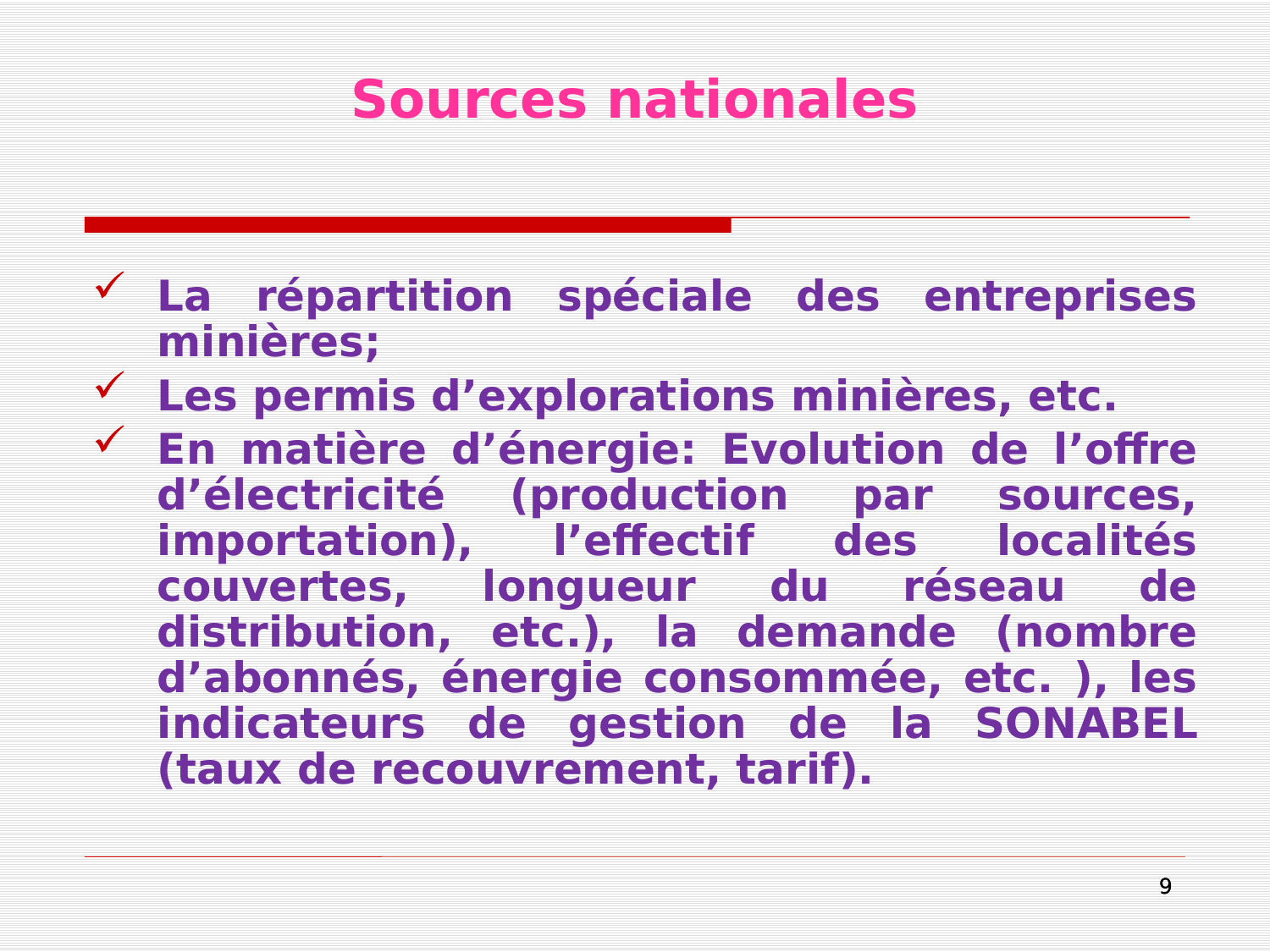

# Sources nationales
La répartition spéciale des entreprises minières;
Les permis d’explorations minières, etc.
En matière d’énergie: Evolution de l’offre d’électricité (production par sources, importation), l’effectif des localités couvertes, longueur du réseau de distribution, etc.), la demande (nombre d’abonnés, énergie consommée, etc. ), les indicateurs de gestion de la SONABEL (taux de recouvrement, tarif).
9
9